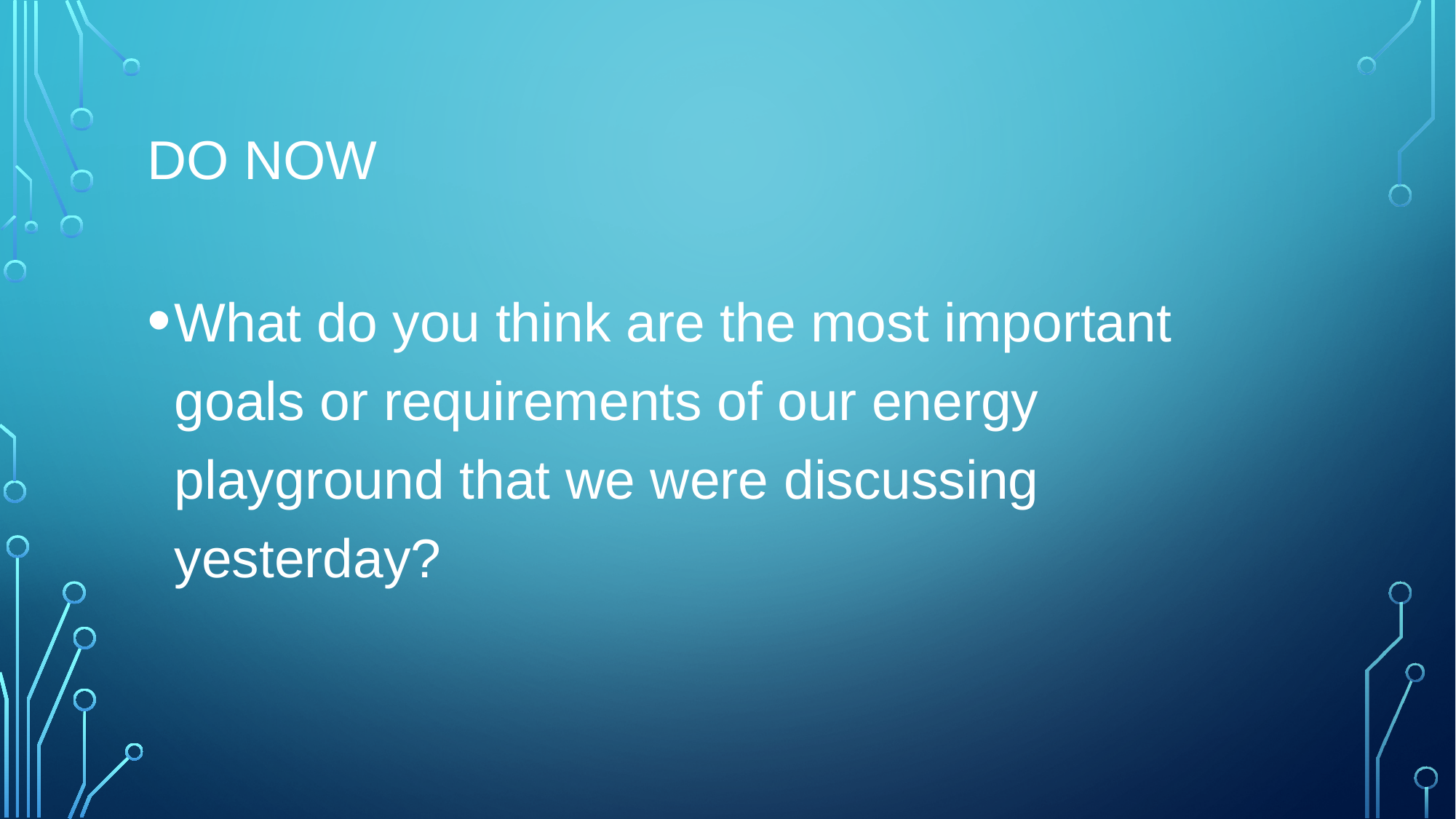

# DO NOW
What do you think are the most important goals or requirements of our energy playground that we were discussing yesterday?